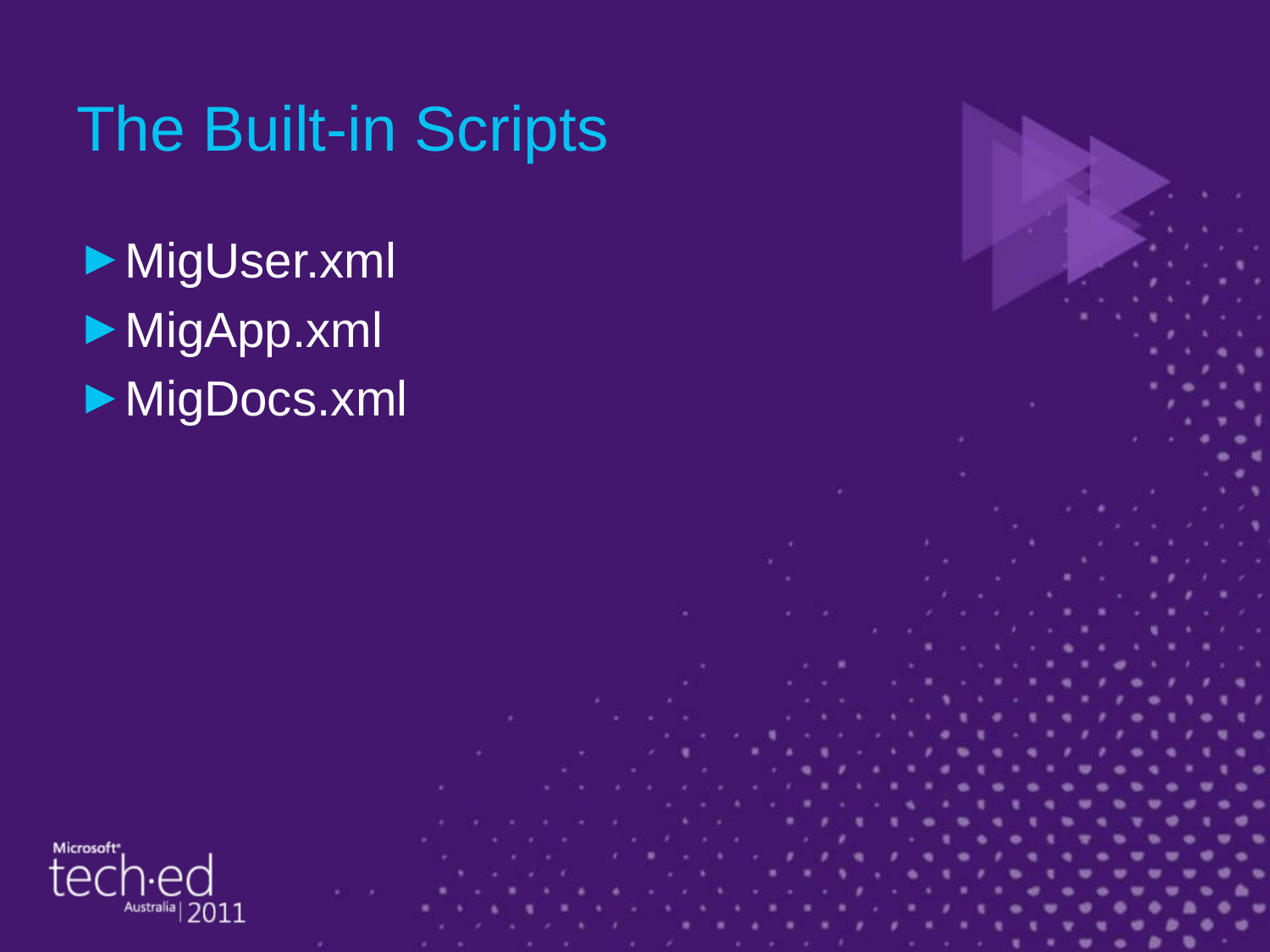

# The Built-in Scripts
MigUser.xml
MigApp.xml
MigDocs.xml